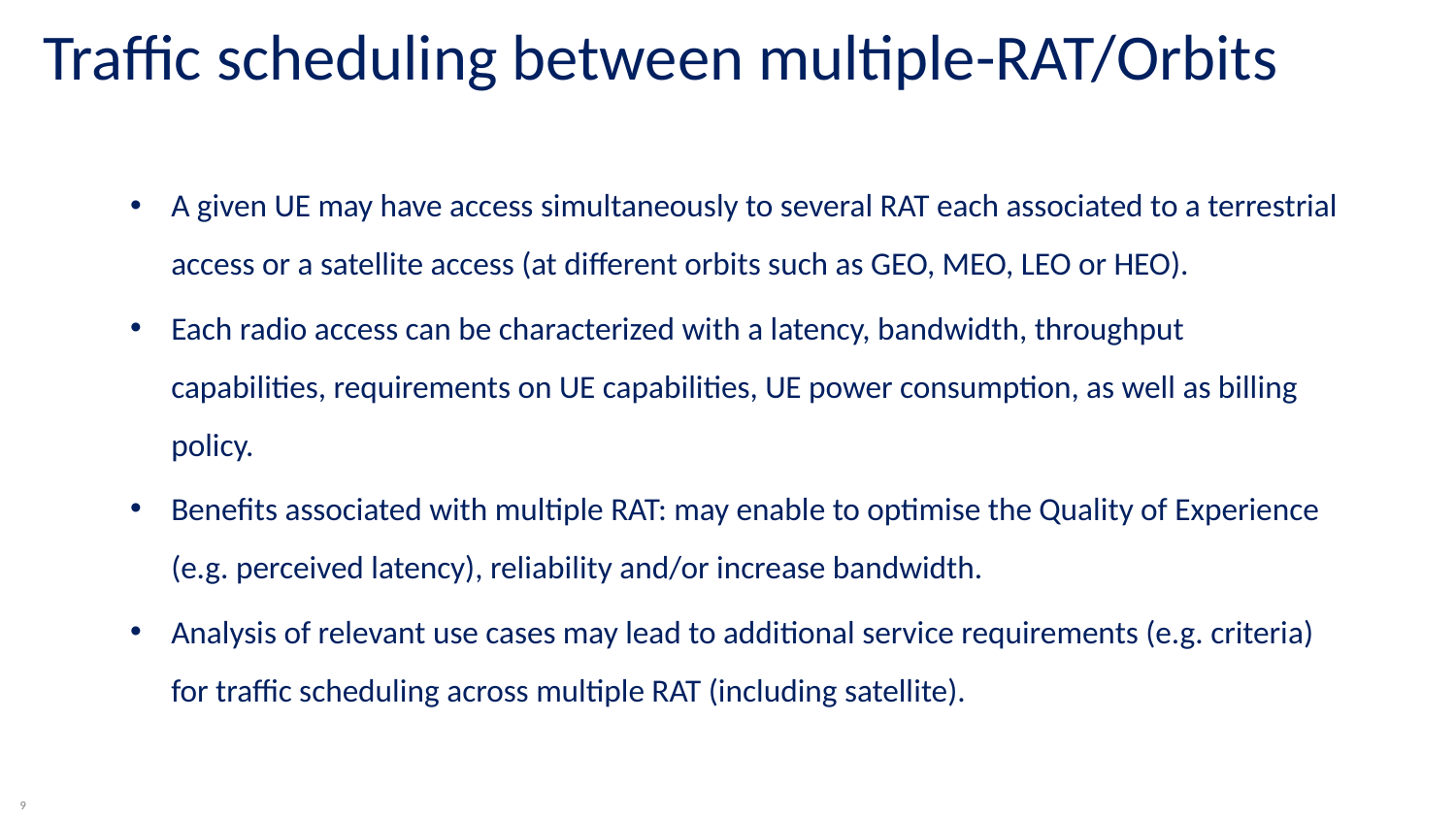

Traffic scheduling between multiple-RAT/Orbits

A given UE may have access simultaneously to several RAT each associated to a terrestrial access or a satellite access (at different orbits such as GEO, MEO, LEO or HEO).
Each radio access can be characterized with a latency, bandwidth, throughput capabilities, requirements on UE capabilities, UE power consumption, as well as billing policy.
Benefits associated with multiple RAT: may enable to optimise the Quality of Experience (e.g. perceived latency), reliability and/or increase bandwidth.
Analysis of relevant use cases may lead to additional service requirements (e.g. criteria) for traffic scheduling across multiple RAT (including satellite).